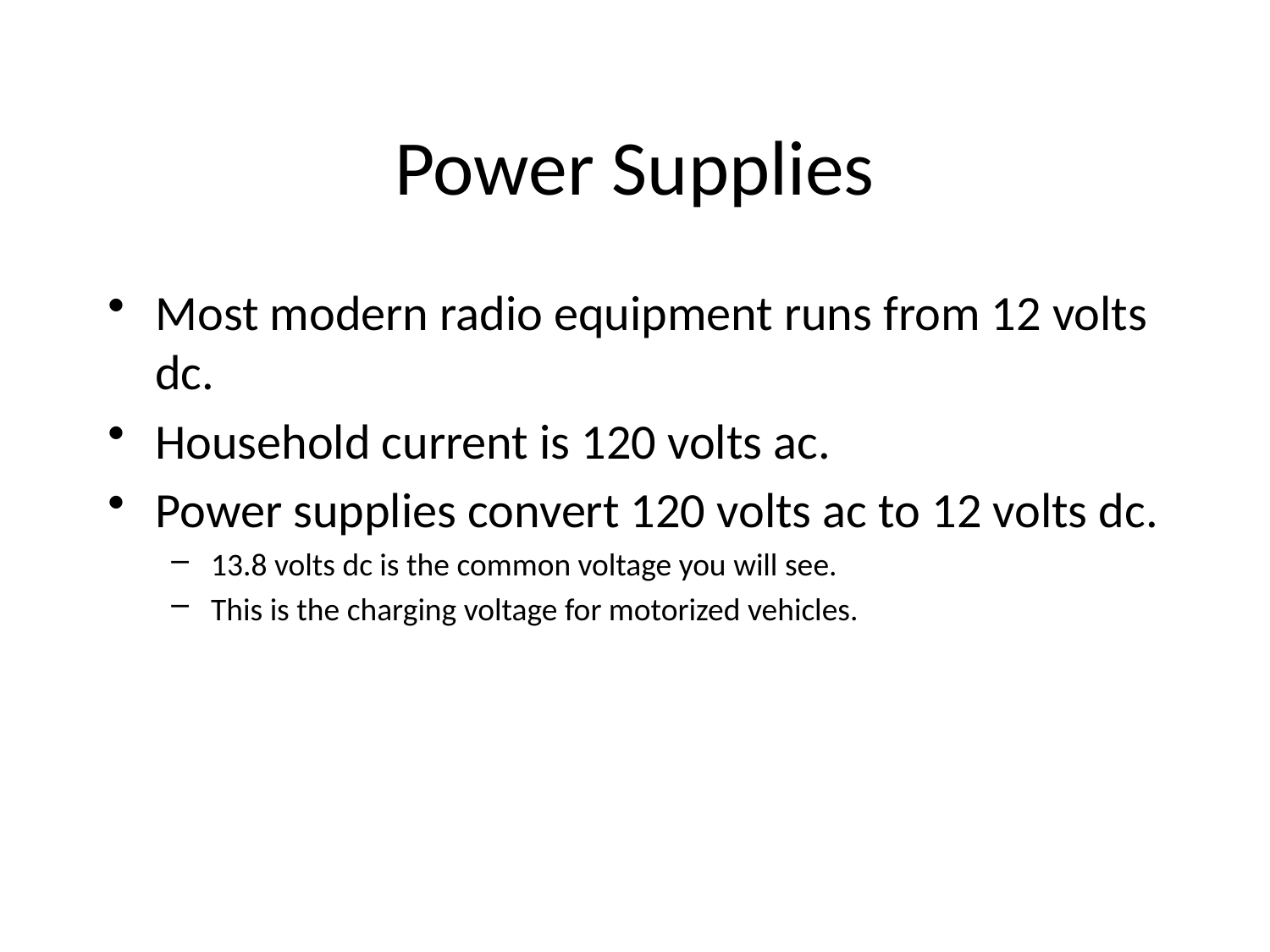

Power Supplies
Most modern radio equipment runs from 12 volts dc.
Household current is 120 volts ac.
Power supplies convert 120 volts ac to 12 volts dc.
13.8 volts dc is the common voltage you will see.
This is the charging voltage for motorized vehicles.